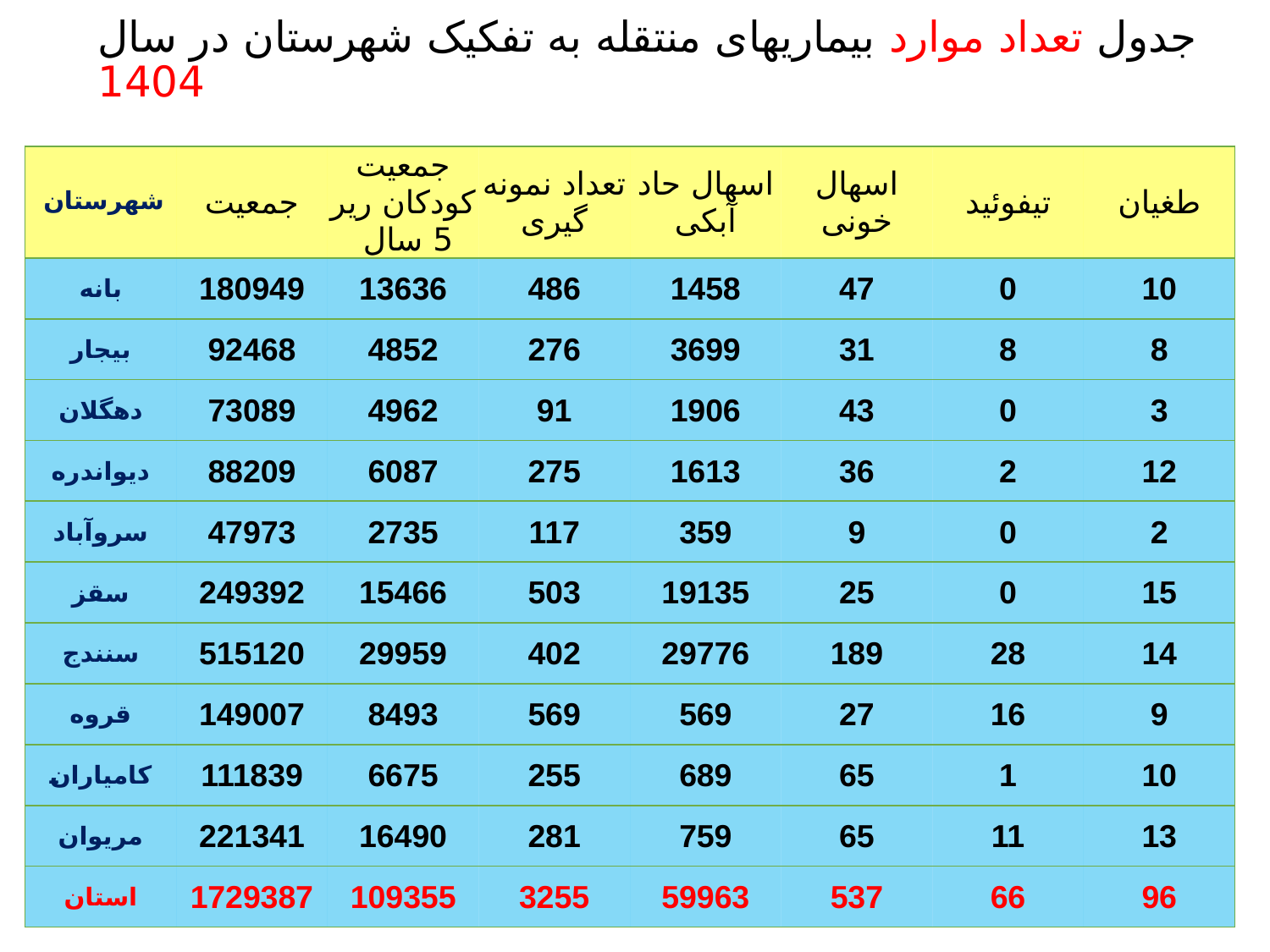

# جدول تعداد موارد بیماریهای منتقله به تفکیک شهرستان در سال 1404
| شهرستان | جمعیت | جمعیت کودکان ریر 5 سال | تعداد نمونه گیری | اسهال حاد آبکی | اسهال خونی | تیفوئید | طغیان |
| --- | --- | --- | --- | --- | --- | --- | --- |
| بانه | 180949 | 13636 | 486 | 1458 | 47 | 0 | 10 |
| بیجار | 92468 | 4852 | 276 | 3699 | 31 | 8 | 8 |
| دهگلان | 73089 | 4962 | 91 | 1906 | 43 | 0 | 3 |
| دیواندره | 88209 | 6087 | 275 | 1613 | 36 | 2 | 12 |
| سروآباد | 47973 | 2735 | 117 | 359 | 9 | 0 | 2 |
| سقز | 249392 | 15466 | 503 | 19135 | 25 | 0 | 15 |
| سنندج | 515120 | 29959 | 402 | 29776 | 189 | 28 | 14 |
| قروه | 149007 | 8493 | 569 | 569 | 27 | 16 | 9 |
| کامیاران | 111839 | 6675 | 255 | 689 | 65 | 1 | 10 |
| مریوان | 221341 | 16490 | 281 | 759 | 65 | 11 | 13 |
| استان | 1729387 | 109355 | 3255 | 59963 | 537 | 66 | 96 |